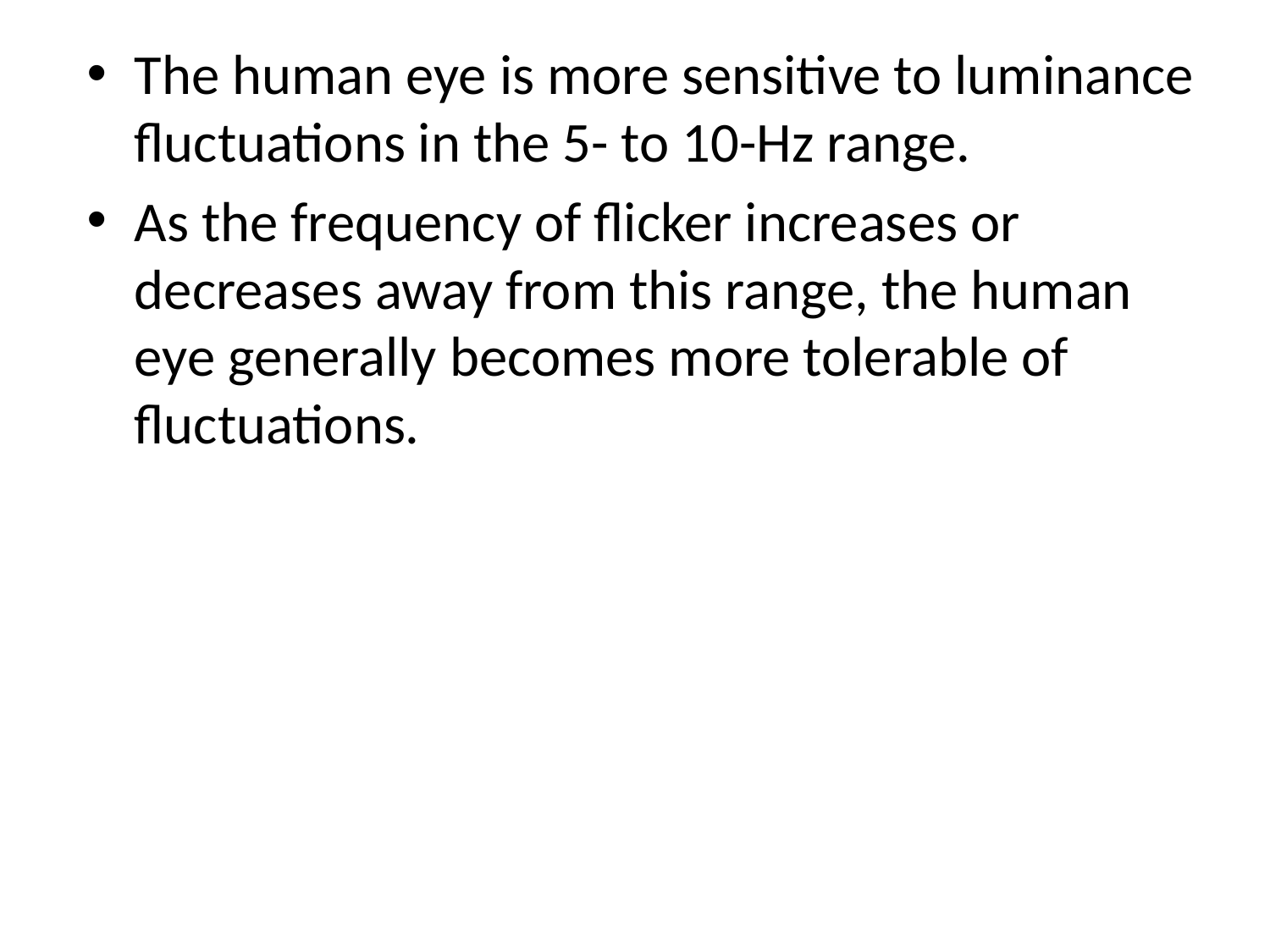

The human eye is more sensitive to luminance fluctuations in the 5- to 10-Hz range.
As the frequency of flicker increases or decreases away from this range, the human eye generally becomes more tolerable of fluctuations.